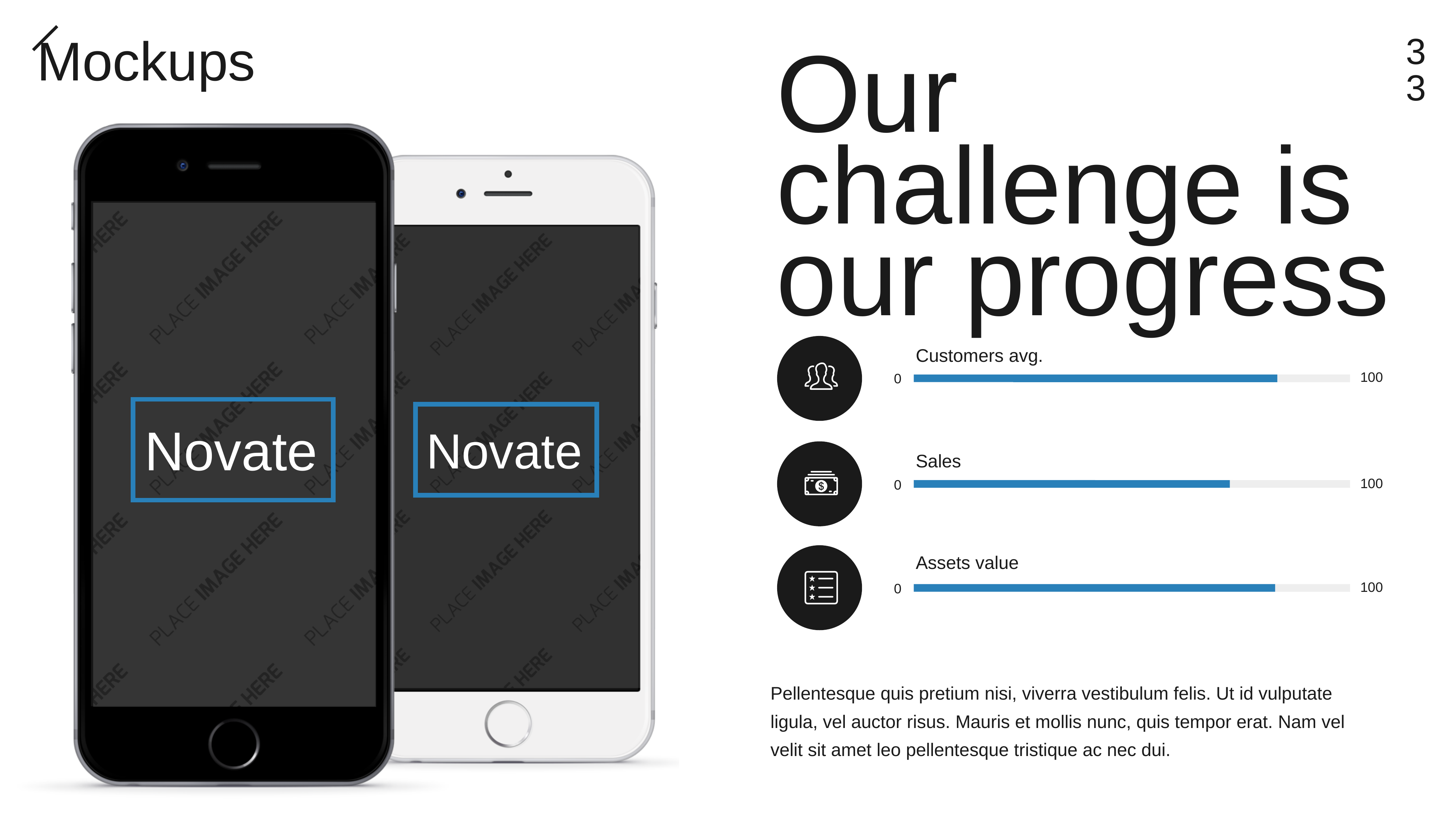

33
Mockups

Our challenge is our progress

Customers avg.
100
0

Sales
100
0

Assets value
100
0

Novate
Novate

Pellentesque quis pretium nisi, viverra vestibulum felis. Ut id vulputate ligula, vel auctor risus. Mauris et mollis nunc, quis tempor erat. Nam vel velit sit amet leo pellentesque tristique ac nec dui.